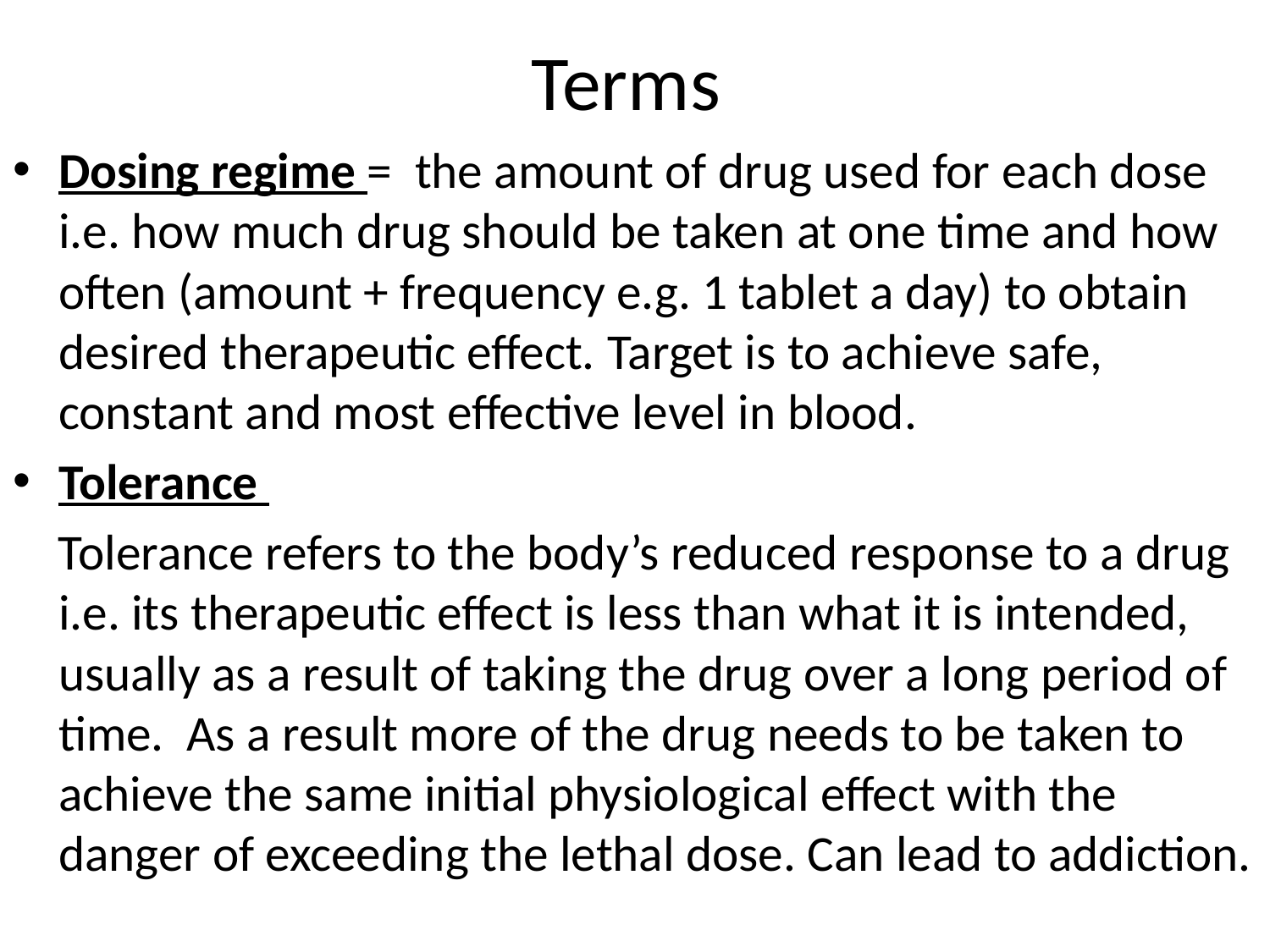

# Terms
Dosing regime =  the amount of drug used for each dose i.e. how much drug should be taken at one time and how often (amount + frequency e.g. 1 tablet a day) to obtain desired therapeutic effect. Target is to achieve safe, constant and most effective level in blood.
Tolerance
    Tolerance refers to the body’s reduced response to a drug i.e. its therapeutic effect is less than what it is intended, usually as a result of taking the drug over a long period of time.  As a result more of the drug needs to be taken to achieve the same initial physiological effect with the danger of exceeding the lethal dose. Can lead to addiction.